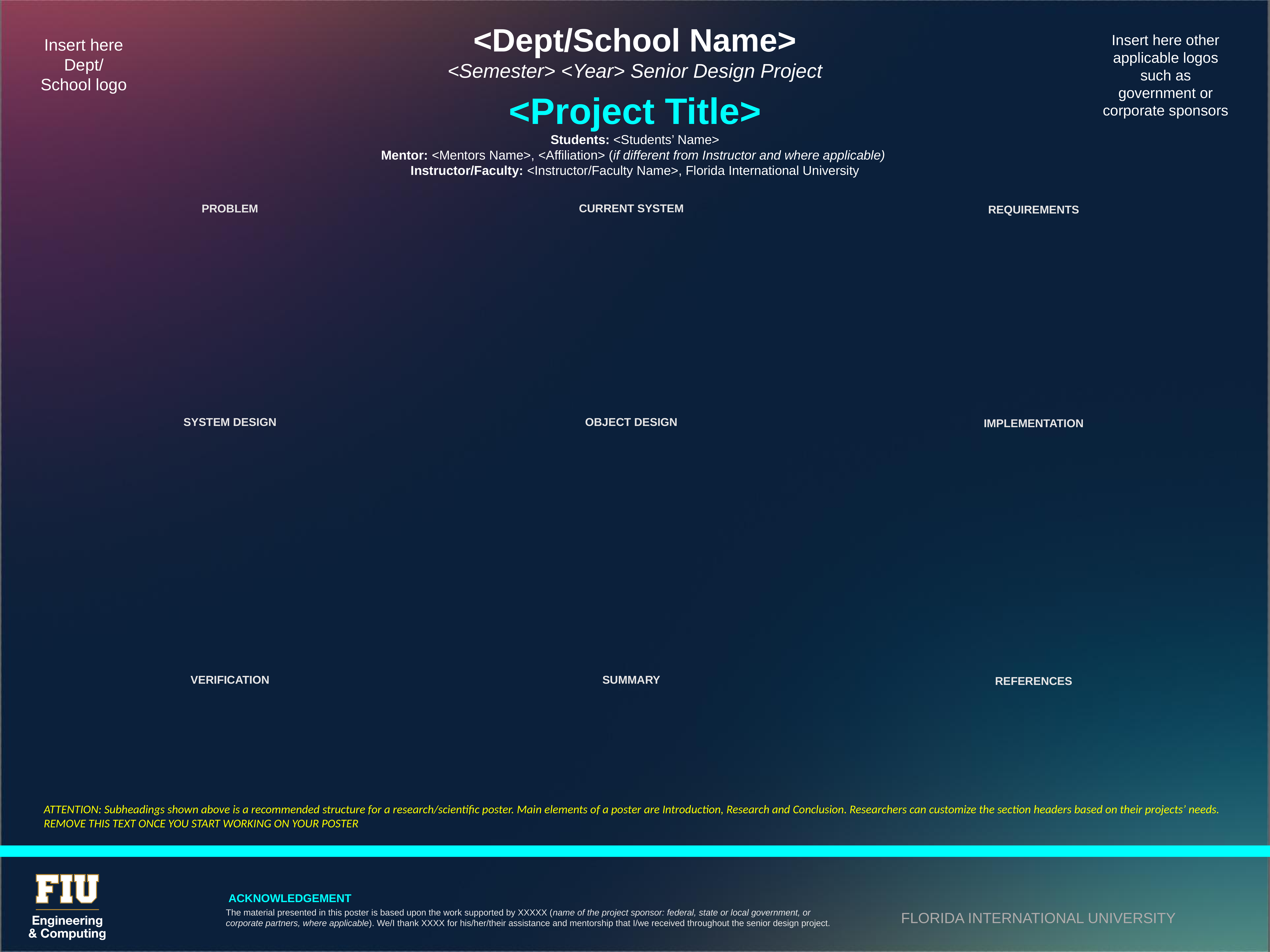

<Dept/School Name>
<Semester> <Year> Senior Design Project
Insert here other applicable logos such as government or corporate sponsors
Insert here Dept/
School logo
<Project Title>
Students: <Students’ Name>
Mentor: <Mentors Name>, <Affiliation> (if different from Instructor and where applicable)
Instructor/Faculty: <Instructor/Faculty Name>, Florida International University
CURRENT SYSTEM
PROBLEM
REQUIREMENTS
OBJECT DESIGN
SYSTEM DESIGN
IMPLEMENTATION
VERIFICATION
SUMMARY
REFERENCES
ATTENTION: Subheadings shown above is a recommended structure for a research/scientific poster. Main elements of a poster are Introduction, Research and Conclusion. Researchers can customize the section headers based on their projects’ needs. REMOVE THIS TEXT ONCE YOU START WORKING ON YOUR POSTER
ACKNOWLEDGEMENT
The material presented in this poster is based upon the work supported by XXXXX (name of the project sponsor: federal, state or local government, or corporate partners, where applicable). We/I thank XXXX for his/her/their assistance and mentorship that I/we received throughout the senior design project.